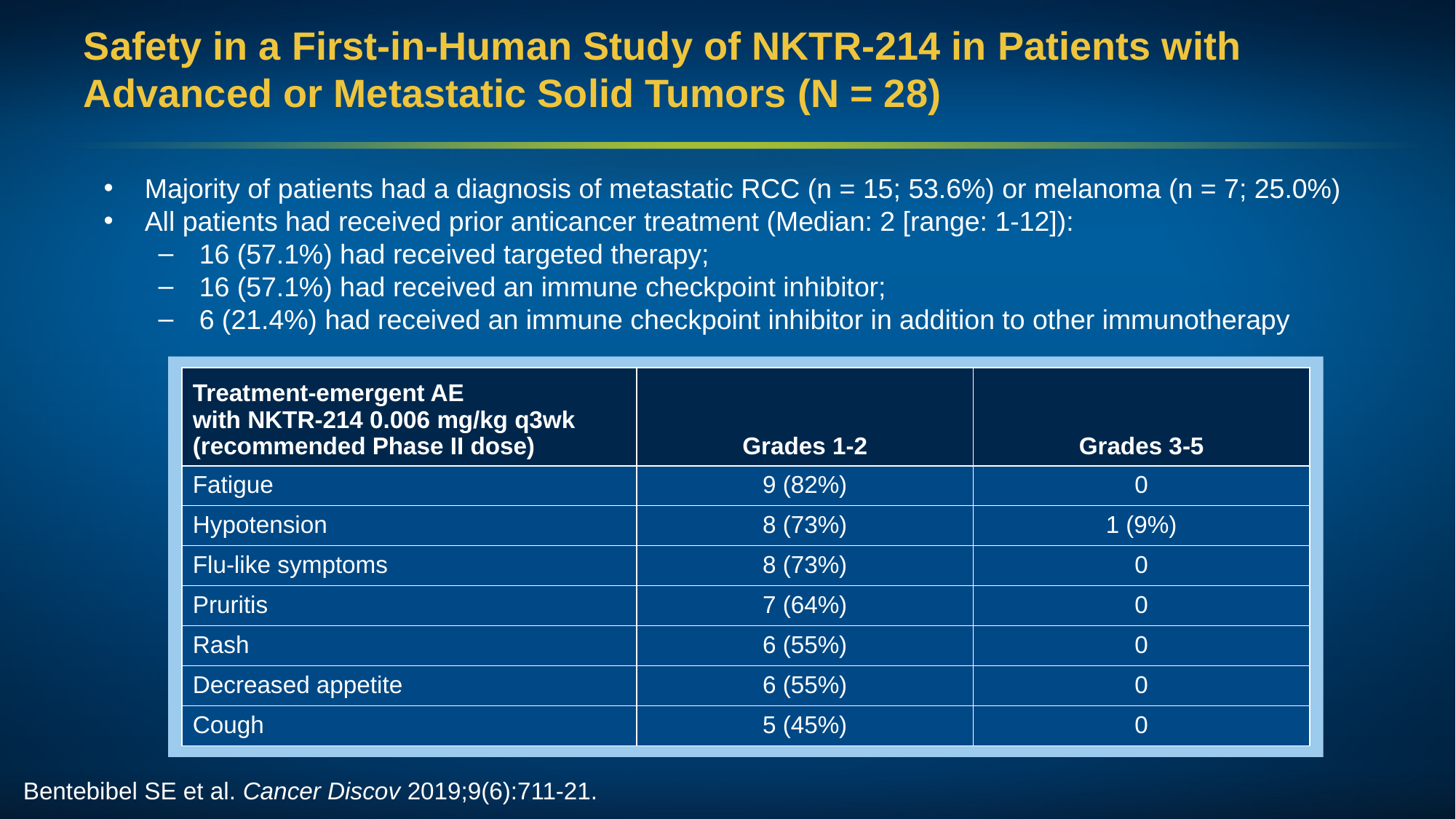

# Safety in a First-in-Human Study of NKTR-214 in Patients with Advanced or Metastatic Solid Tumors (N = 28)
Majority of patients had a diagnosis of metastatic RCC (n = 15; 53.6%) or melanoma (n = 7; 25.0%)
All patients had received prior anticancer treatment (Median: 2 [range: 1-12]):
16 (57.1%) had received targeted therapy;
16 (57.1%) had received an immune checkpoint inhibitor;
6 (21.4%) had received an immune checkpoint inhibitor in addition to other immunotherapy

| Treatment-emergent AE with NKTR-214 0.006 mg/kg q3wk (recommended Phase II dose) | Grades 1-2 | Grades 3-5 |
| --- | --- | --- |
| Fatigue | 9 (82%) | 0 |
| Hypotension | 8 (73%) | 1 (9%) |
| Flu-like symptoms | 8 (73%) | 0 |
| Pruritis | 7 (64%) | 0 |
| Rash | 6 (55%) | 0 |
| Decreased appetite | 6 (55%) | 0 |
| Cough | 5 (45%) | 0 |
Bentebibel SE et al. Cancer Discov 2019;9(6):711-21.